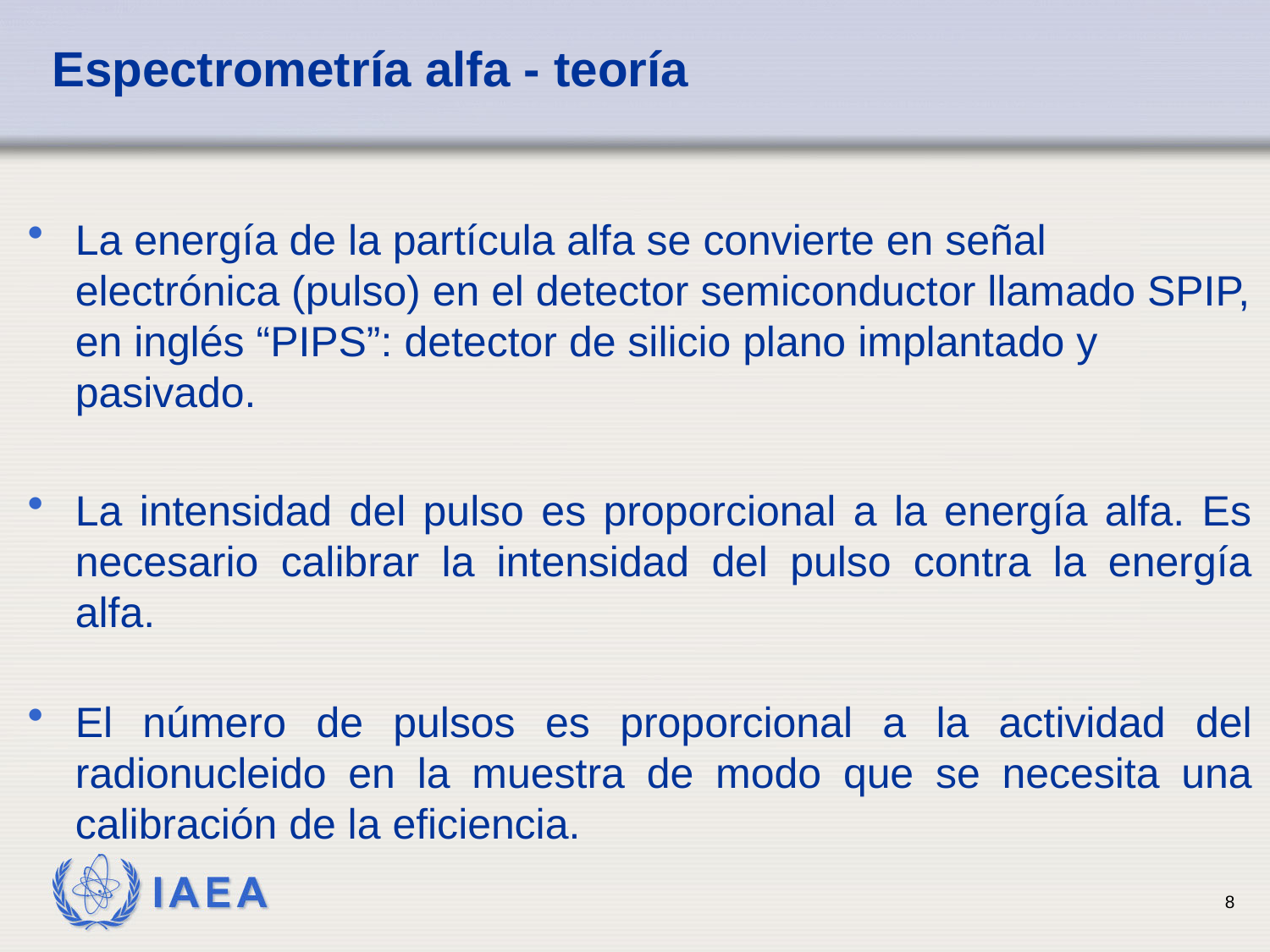

# Espectrometría alfa - teoría
La energía de la partícula alfa se convierte en señal electrónica (pulso) en el detector semiconductor llamado SPIP, en inglés “PIPS”: detector de silicio plano implantado y pasivado.

La intensidad del pulso es proporcional a la energía alfa. Es necesario calibrar la intensidad del pulso contra la energía alfa.

El número de pulsos es proporcional a la actividad del radionucleido en la muestra de modo que se necesita una calibración de la eficiencia.
8